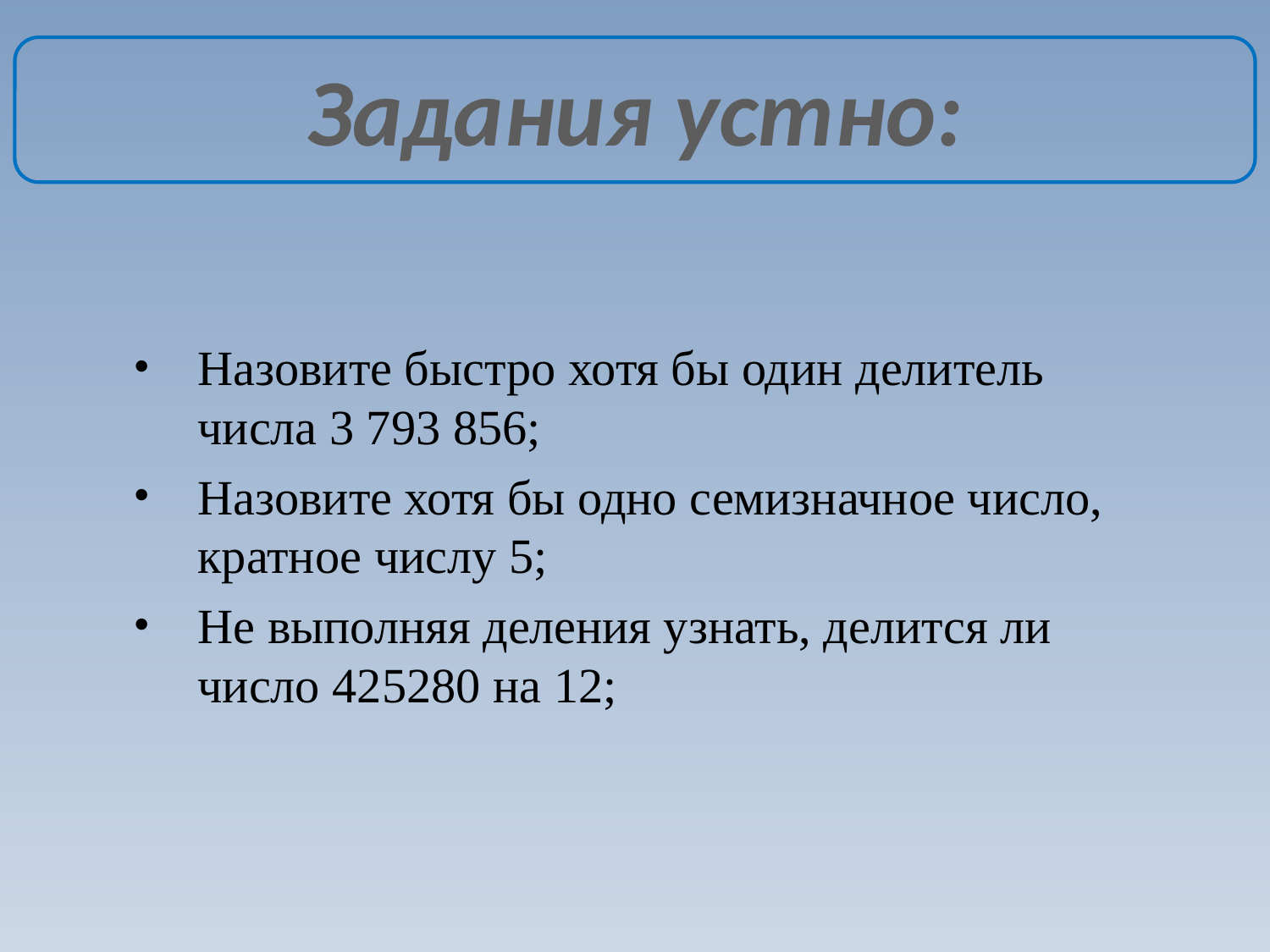

Задания устно:
Назовите быстро хотя бы один делитель числа 3 793 856;
Назовите хотя бы одно семизначное число, кратное числу 5;
Не выполняя деления узнать, делится ли число 425280 на 12;